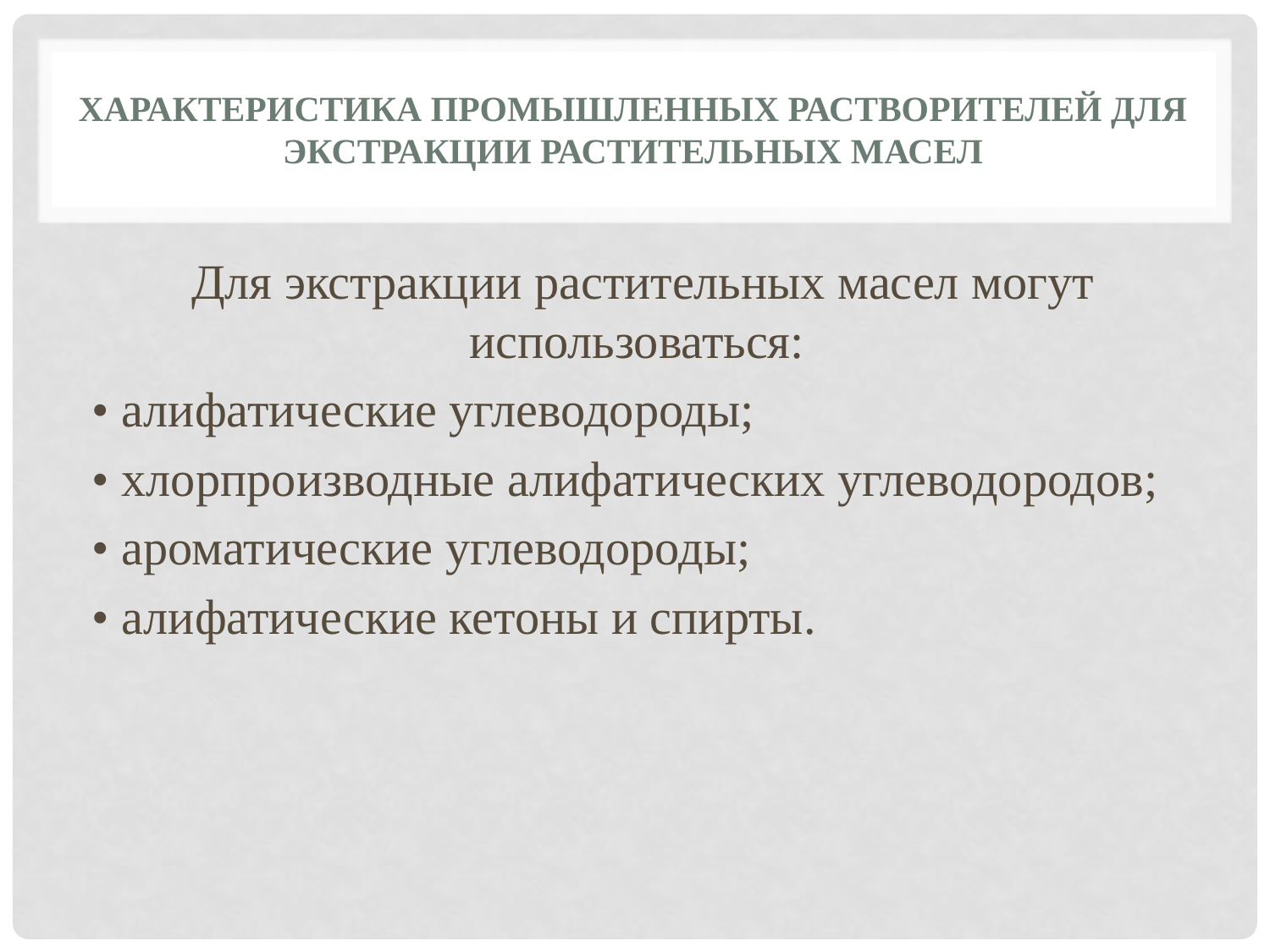

# ХАРАКТЕРИСТИКА ПРОМЫШЛЕННЫХ РАСТВОРИТЕЛЕЙ ДЛЯ ЭКСТРАКЦИИ РАСТИТЕЛЬНЫХ МАСЕЛ
Для экстракции растительных масел могут использоваться:
• алифатические углеводороды;
• хлорпроизводные алифатических углеводородов;
• ароматические углеводороды;
• алифатические кетоны и спирты.